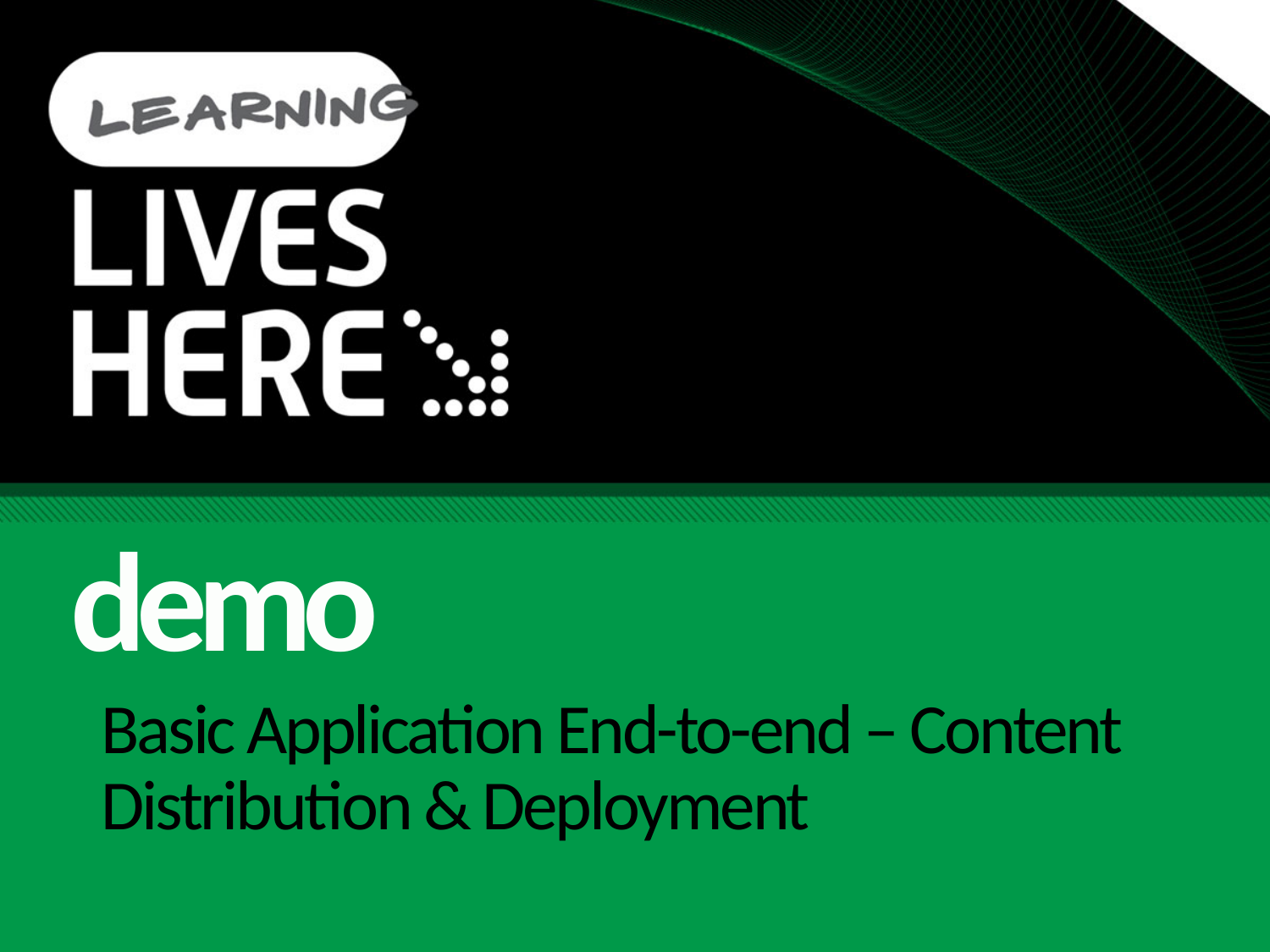

demo
# Basic Application End-to-end – Content Distribution & Deployment